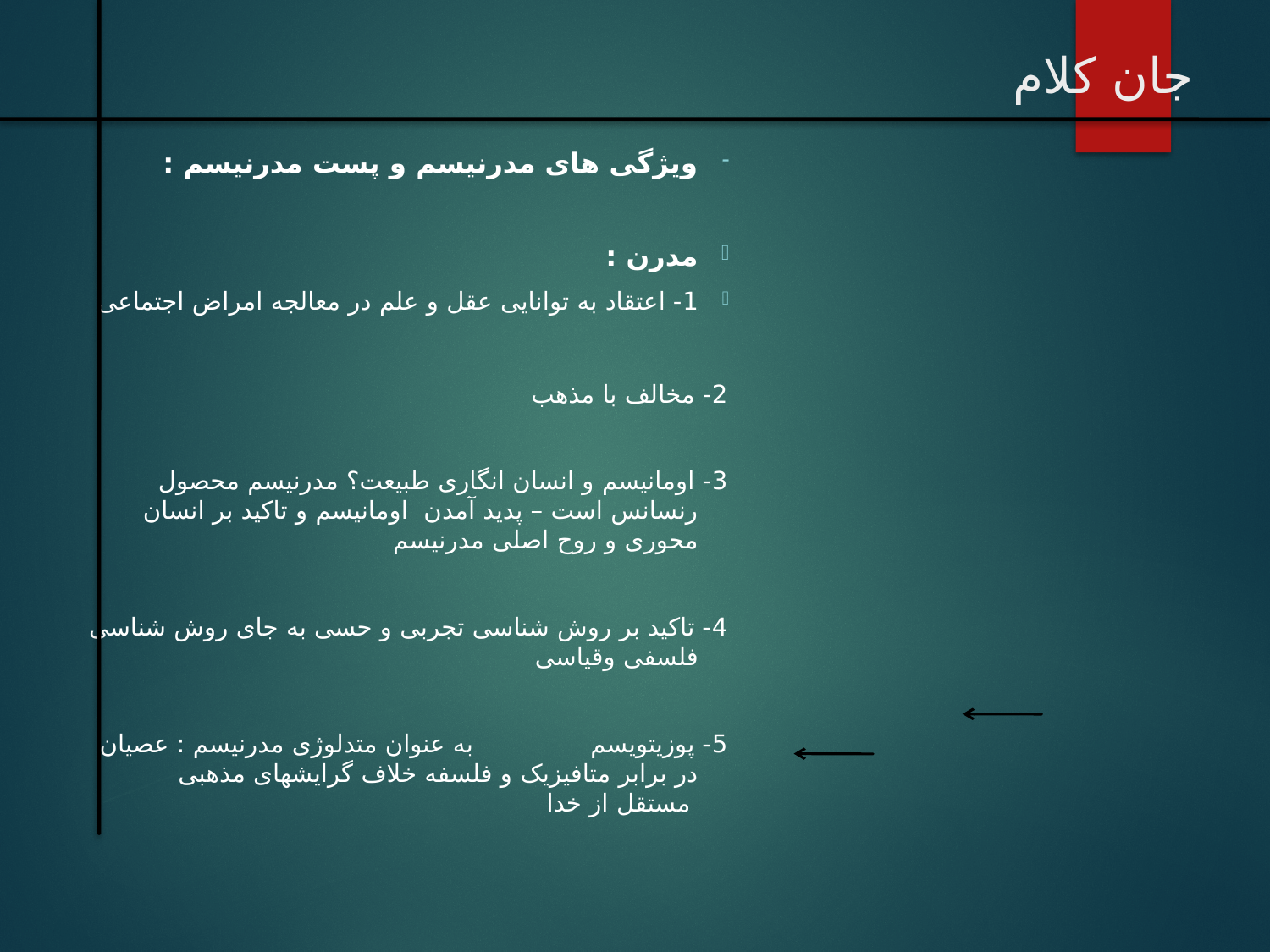

# جان کلام
ویژگی های مدرنیسم و پست مدرنیسم :

مدرن :
1- اعتقاد به توانایی عقل و علم در معالجه امراض اجتماعی

2- مخالف با مذهب

3- اومانیسم و انسان انگاری طبیعت؟ مدرنیسم محصول رنسانس است – پدید آمدن  اومانیسم و تاکید بر انسان محوری و روح اصلی مدرنیسم

4- تاکید بر روش شناسی تجربی و حسی به جای روش شناسی فلسفی وقیاسی

5- پوزیتویسم               به عنوان متدلوژی مدرنیسم : عصیان در برابر متافیزیک و فلسفه خلاف گرایشهای مذهبی               مستقل از خدا